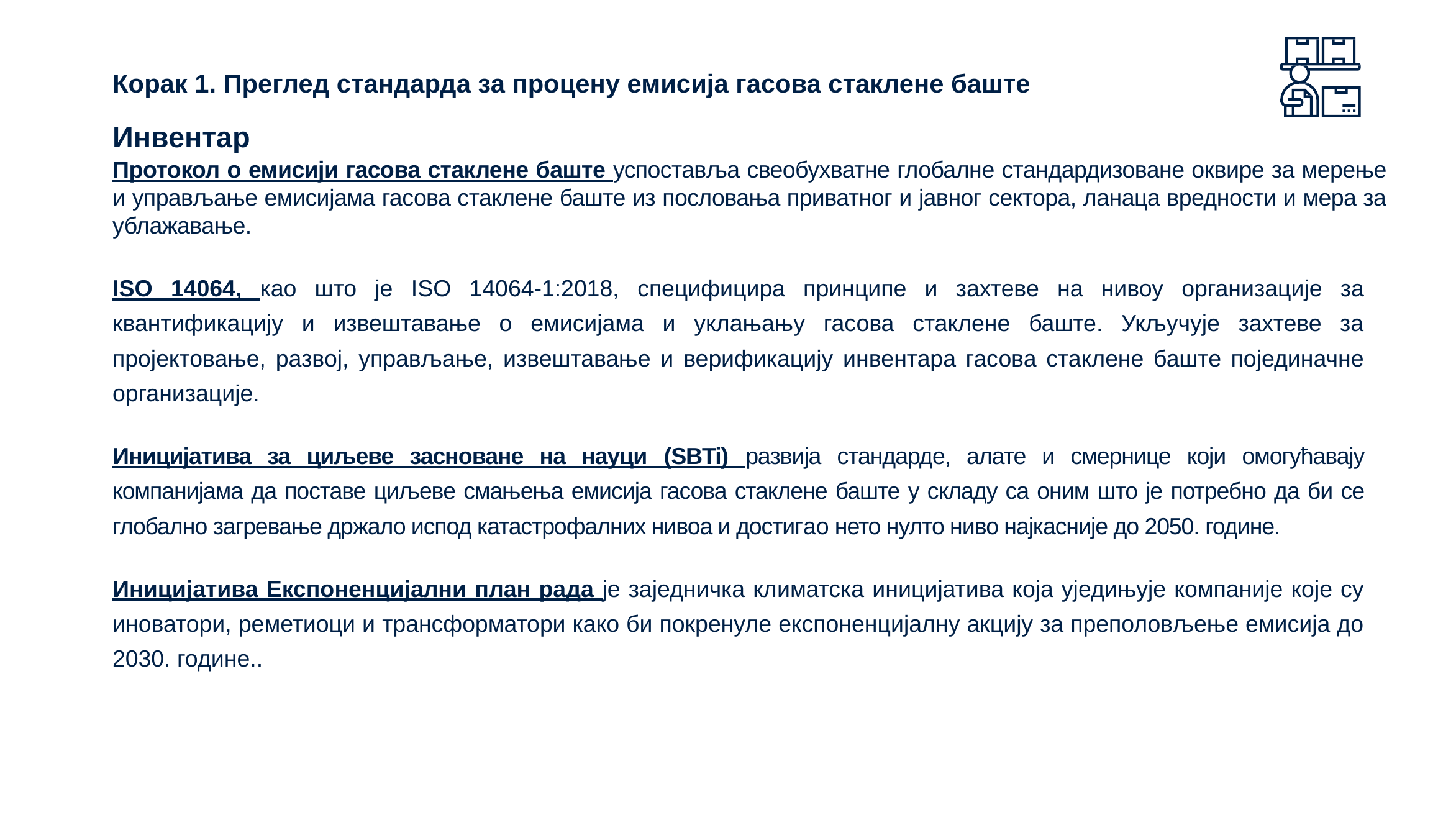

# Корак 1. Преглед стандарда за процену емисија гасова стаклене баште
Инвентар
Протокол о емисији гасова стаклене баште успоставља свеобухватне глобалне стандардизоване оквире за мерење и управљање емисијама гасова стаклене баште из пословања приватног и јавног сектора, ланаца вредности и мера за ублажавање.
ISO 14064, као што је ISO 14064-1:2018, специфицира принципе и захтеве на нивоу организације за квантификацију и извештавање о емисијама и уклањању гасова стаклене баште. Укључује захтеве за пројектовање, развој, управљање, извештавање и верификацију инвентара гасова стаклене баште појединачне организације.
Иницијатива за циљеве засноване на науци (SBTi) развија стандарде, алате и смернице који омогућавају компанијама да поставе циљеве смањења емисија гасова стаклене баште у складу са оним што је потребно да би се глобално загревање држало испод катастрофалних нивоа и достигaо нето нулто ниво најкасније до 2050. године.
Иницијатива Експоненцијални план рада је заједничка климатска иницијатива која уједињује компаније које су иноватори, реметиоци и трансформатори како би покренуле експоненцијалну акцију за преполовљење емисија до 2030. године..